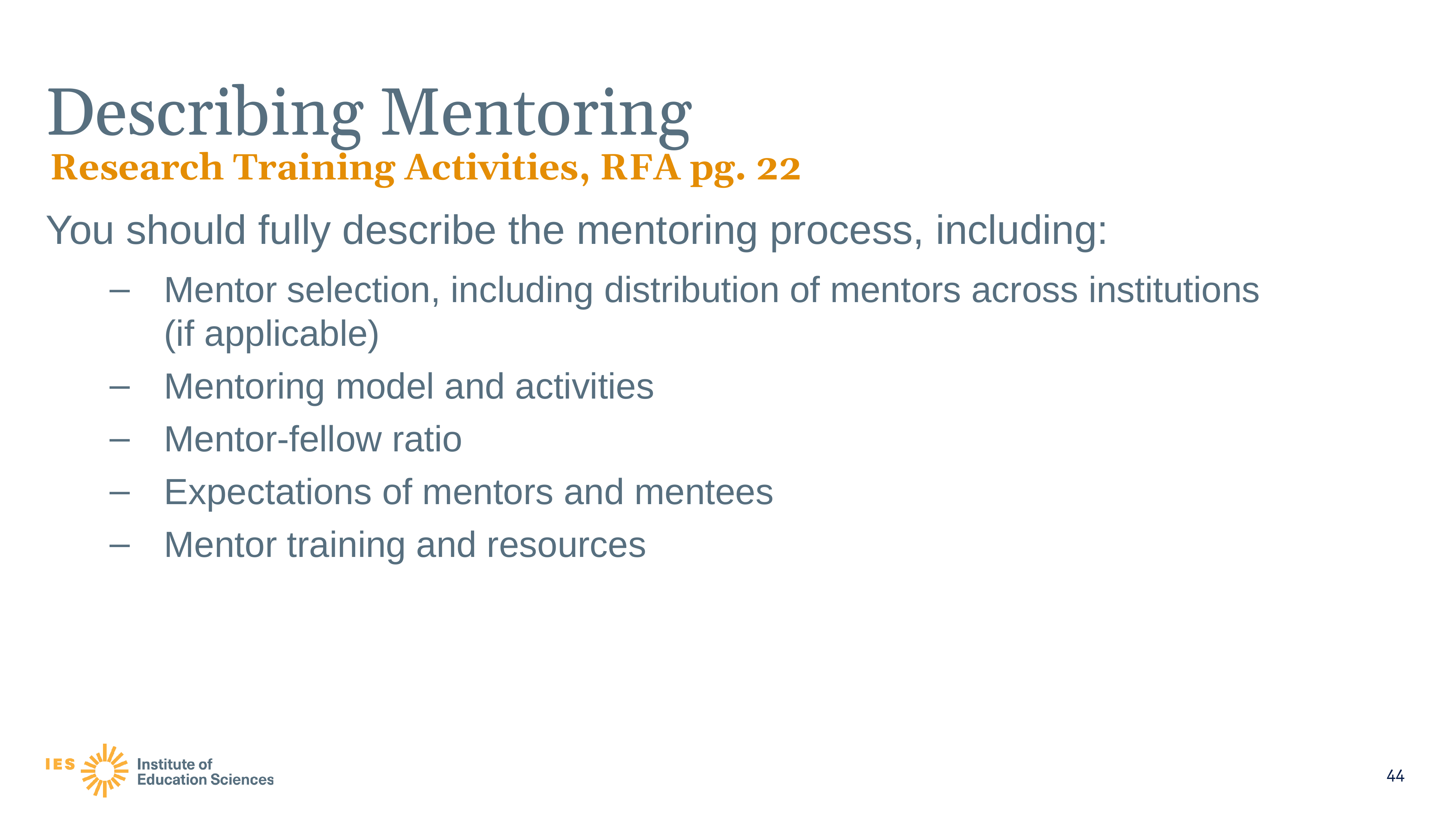

# Describing Mentoring
Research Training Activities, RFA pg. 22
You should fully describe the mentoring process, including:
Mentor selection, including distribution of mentors across institutions (if applicable)
Mentoring model and activities
Mentor-fellow ratio
Expectations of mentors and mentees
Mentor training and resources

44